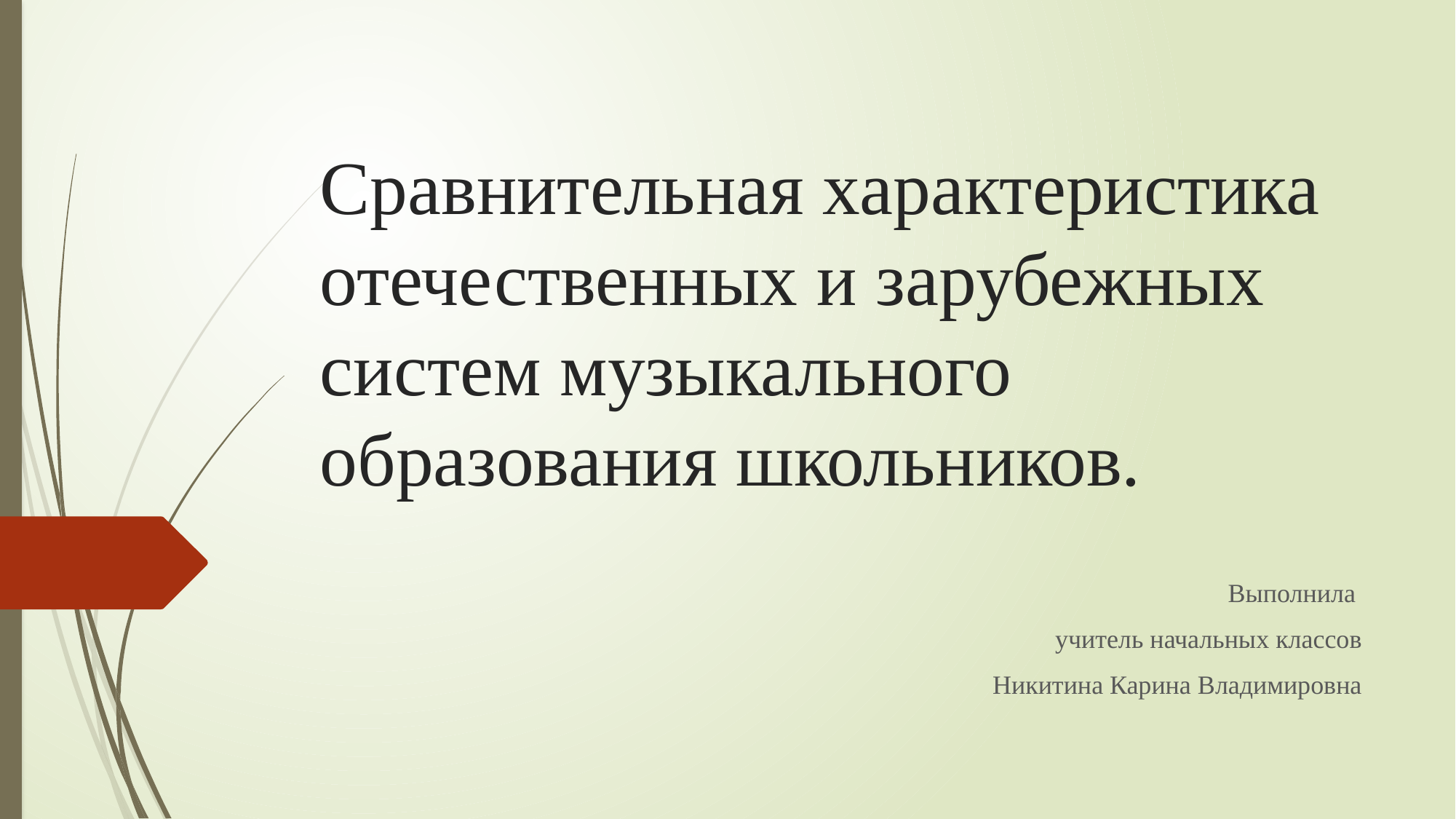

# Сравнительная характеристика отечественных и зарубежных систем музыкального образования школьников.
Выполнила
учитель начальных классов
Никитина Карина Владимировна